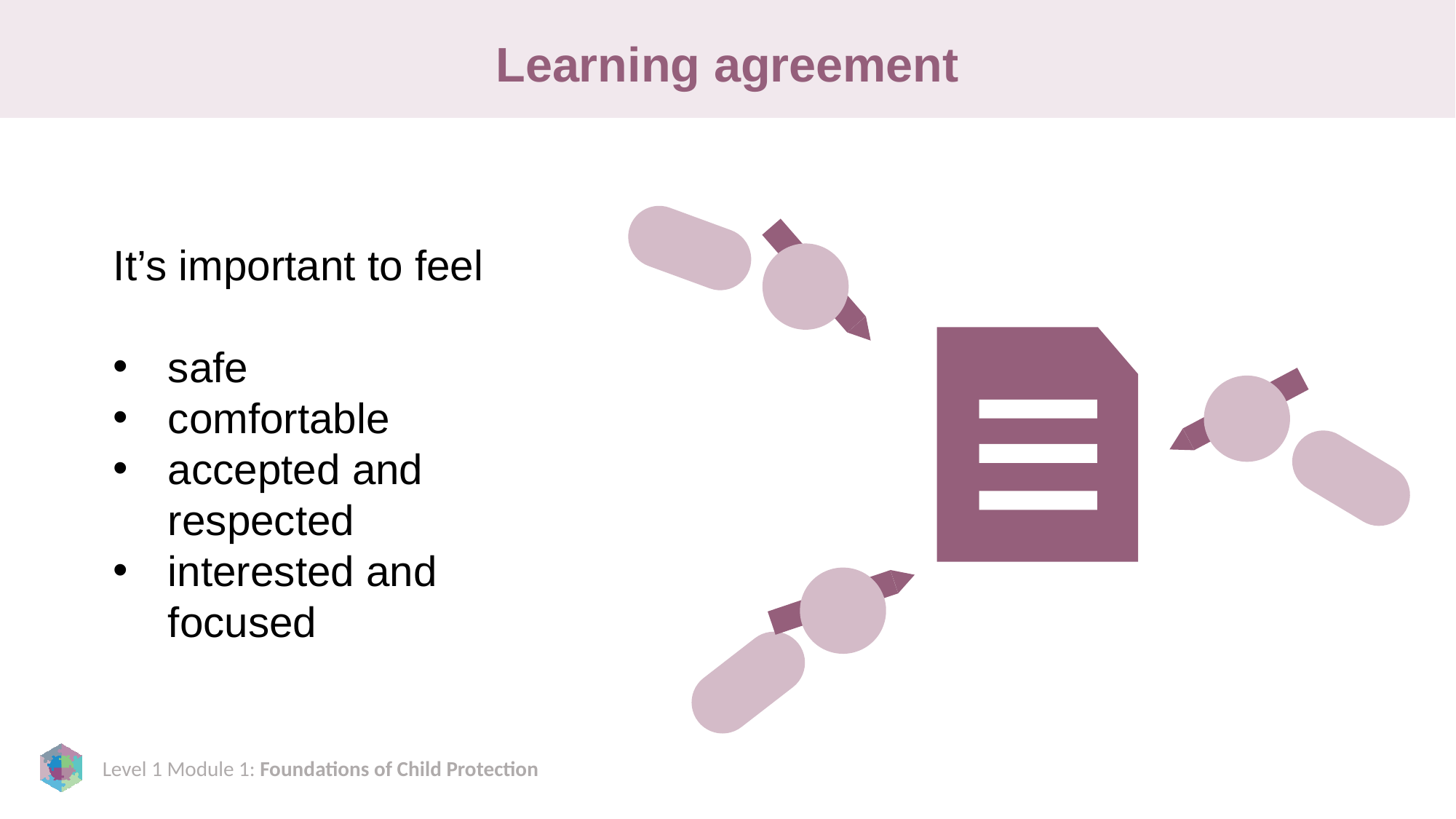

# Learning agreement

It’s important to feel

safe
comfortable
accepted and respected
interested and focused